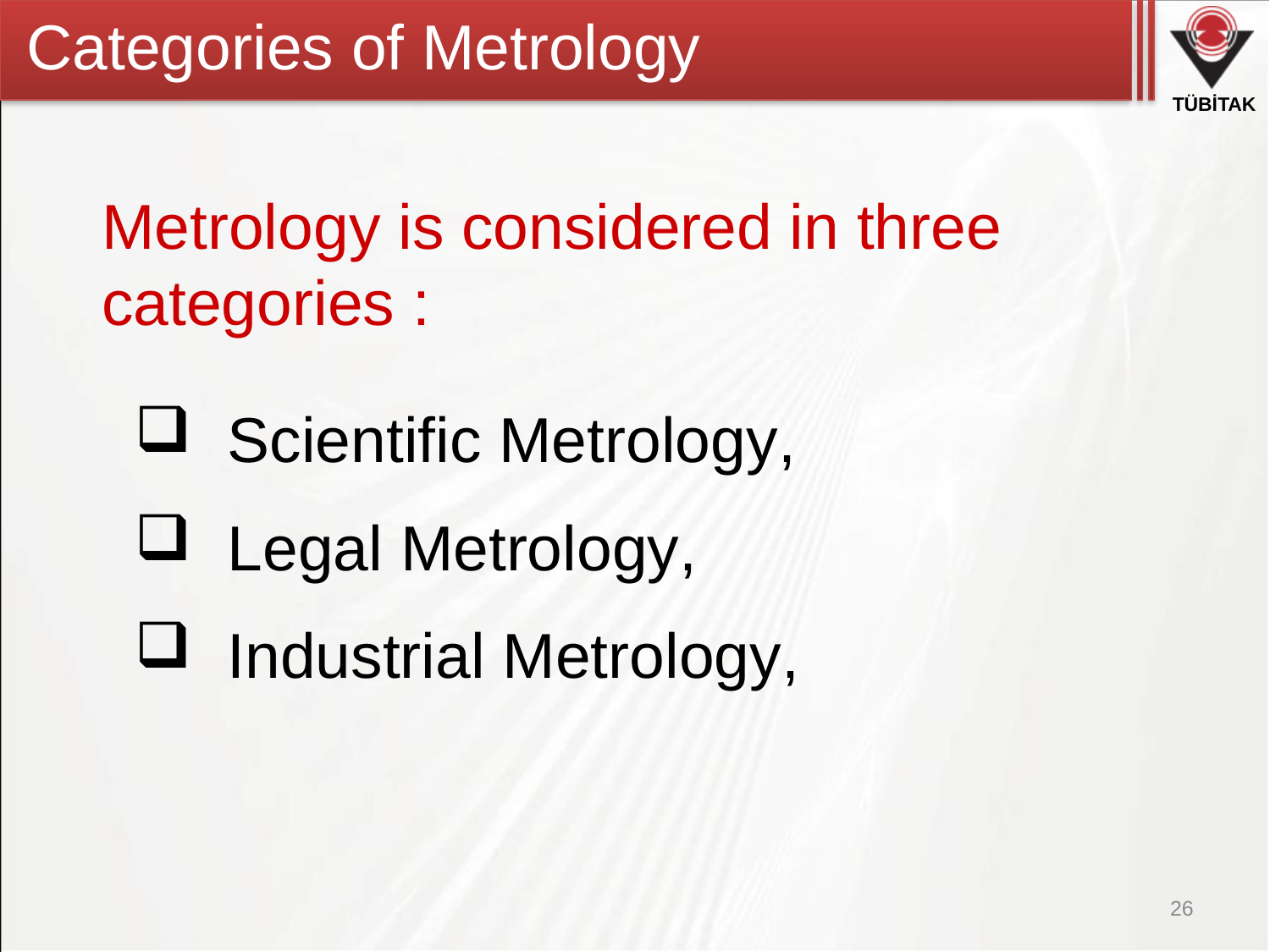

Categories of Metrology
Metrology is considered in three categories :

  Scientific Metrology,
  Legal Metrology,
  Industrial Metrology,
26